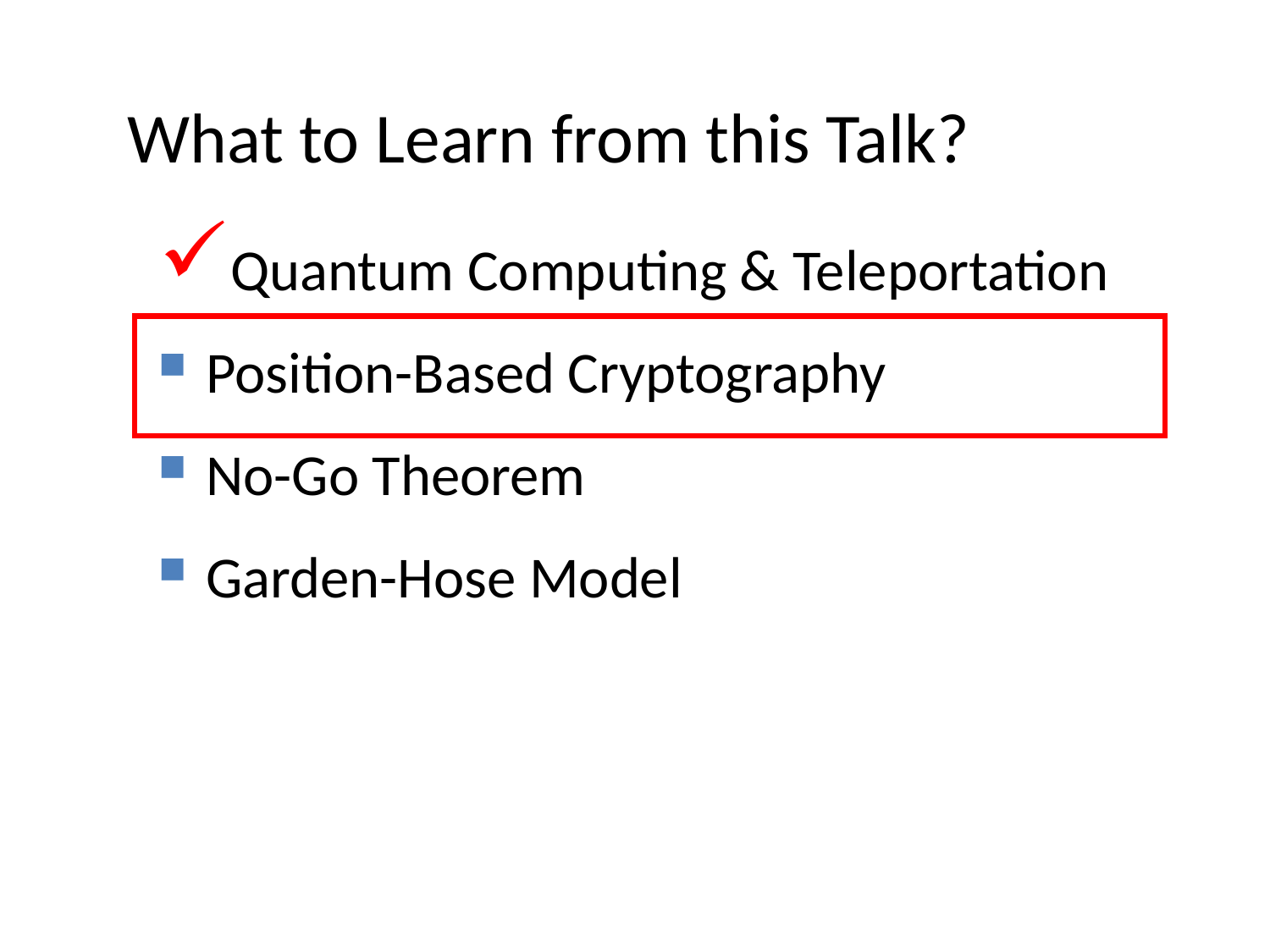

# What to Learn from this Talk?
Quantum Computing & Teleportation
Position-Based Cryptography
No-Go Theorem
Garden-Hose Model